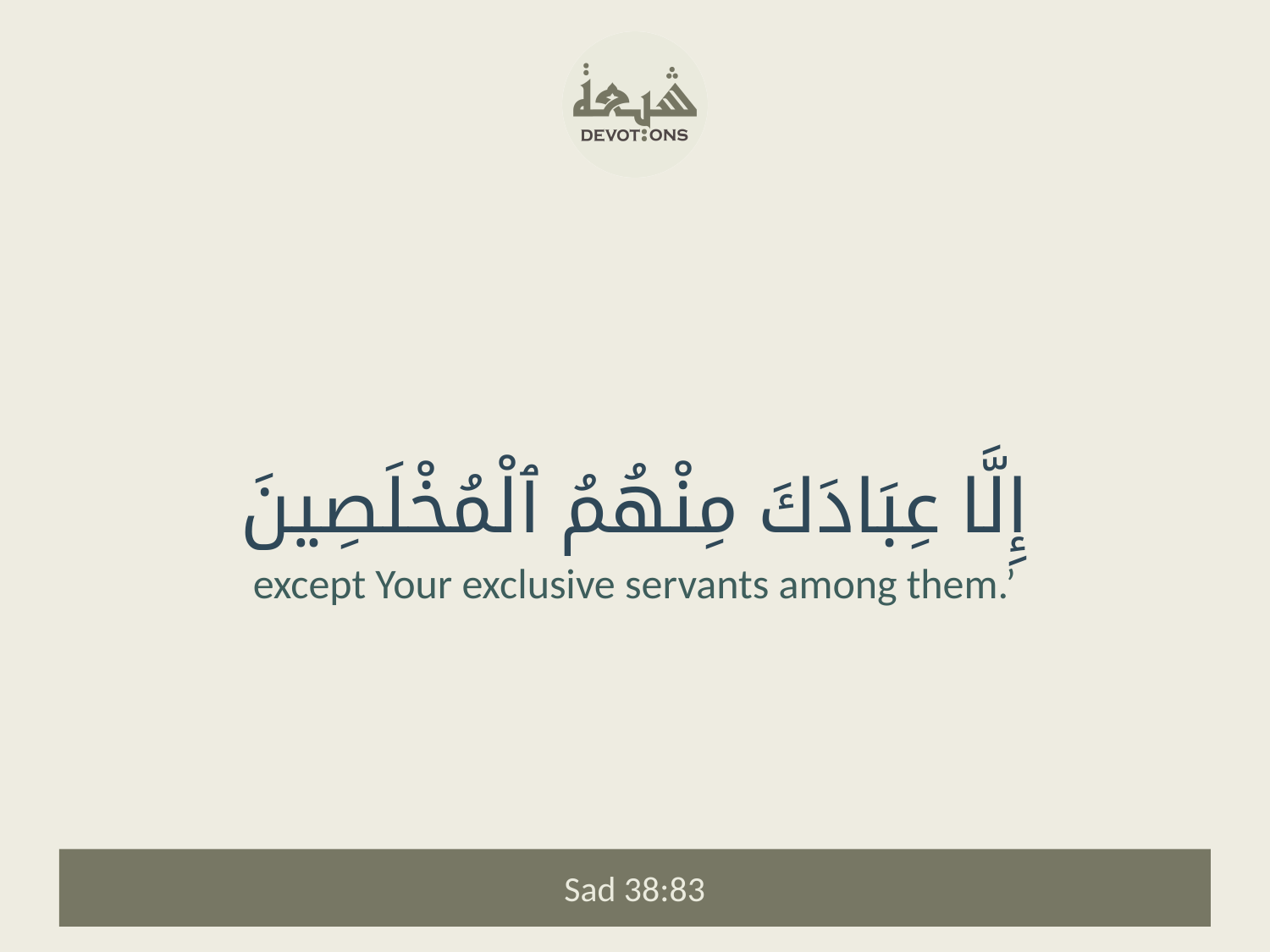

إِلَّا عِبَادَكَ مِنْهُمُ ٱلْمُخْلَصِينَ
except Your exclusive servants among them.’
Sad 38:83